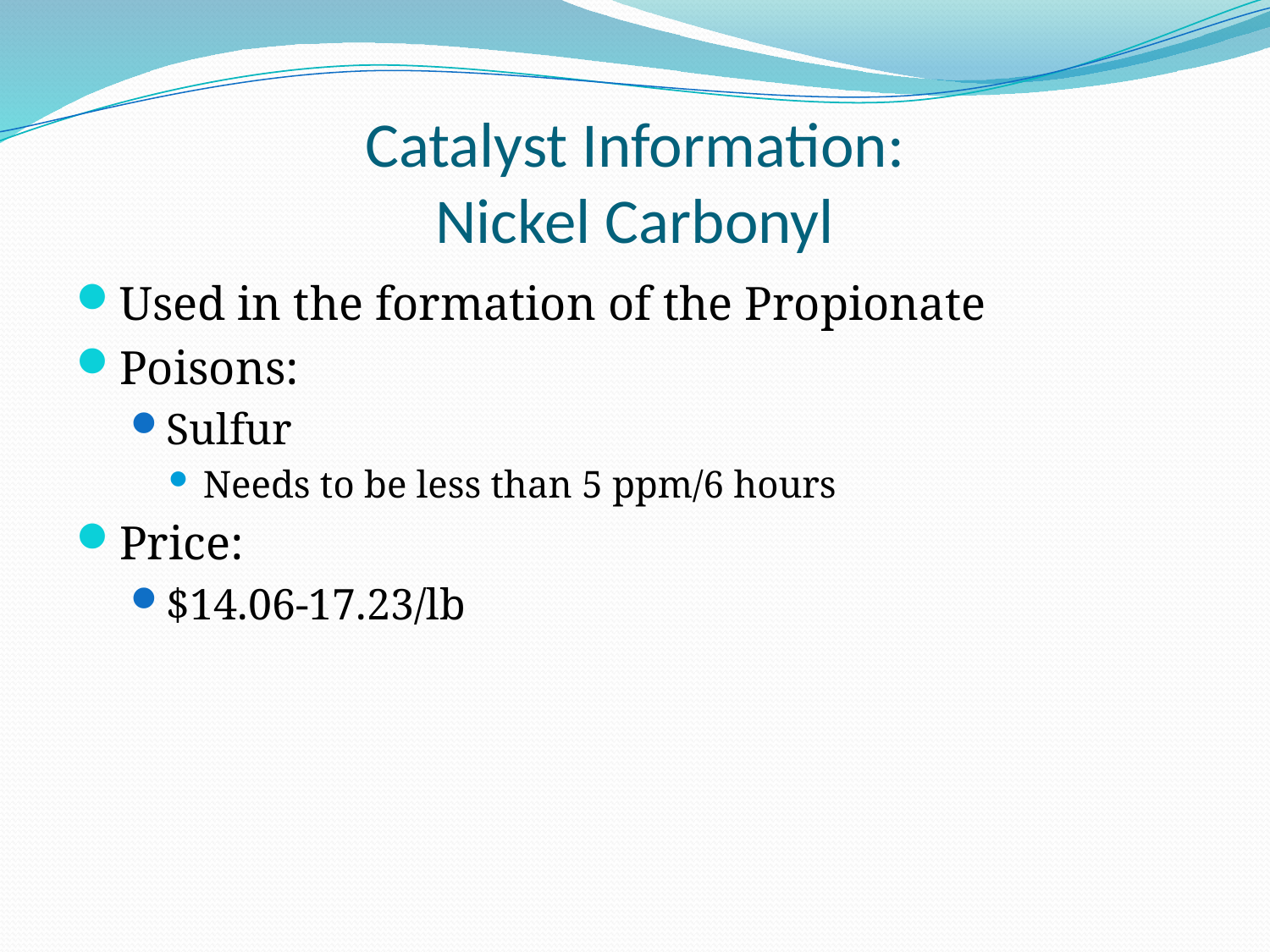

# Catalyst Information: Nickel Carbonyl
Used in the formation of the Propionate
Poisons:
Sulfur
Needs to be less than 5 ppm/6 hours
Price:
$14.06-17.23/lb